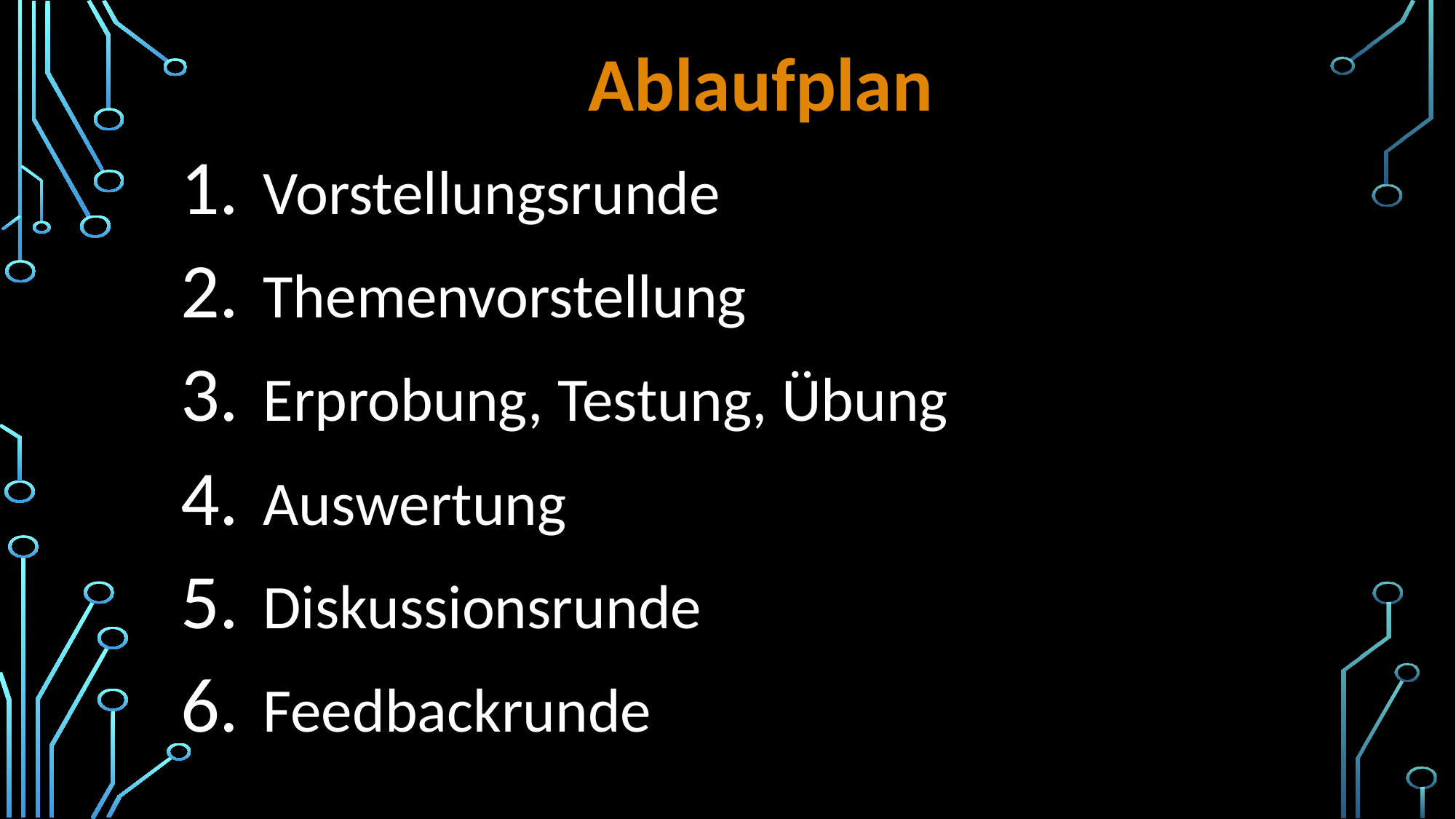

# Ablaufplan
Vorstellungsrunde
Themenvorstellung
Erprobung, Testung, Übung
Auswertung
Diskussionsrunde
Feedbackrunde